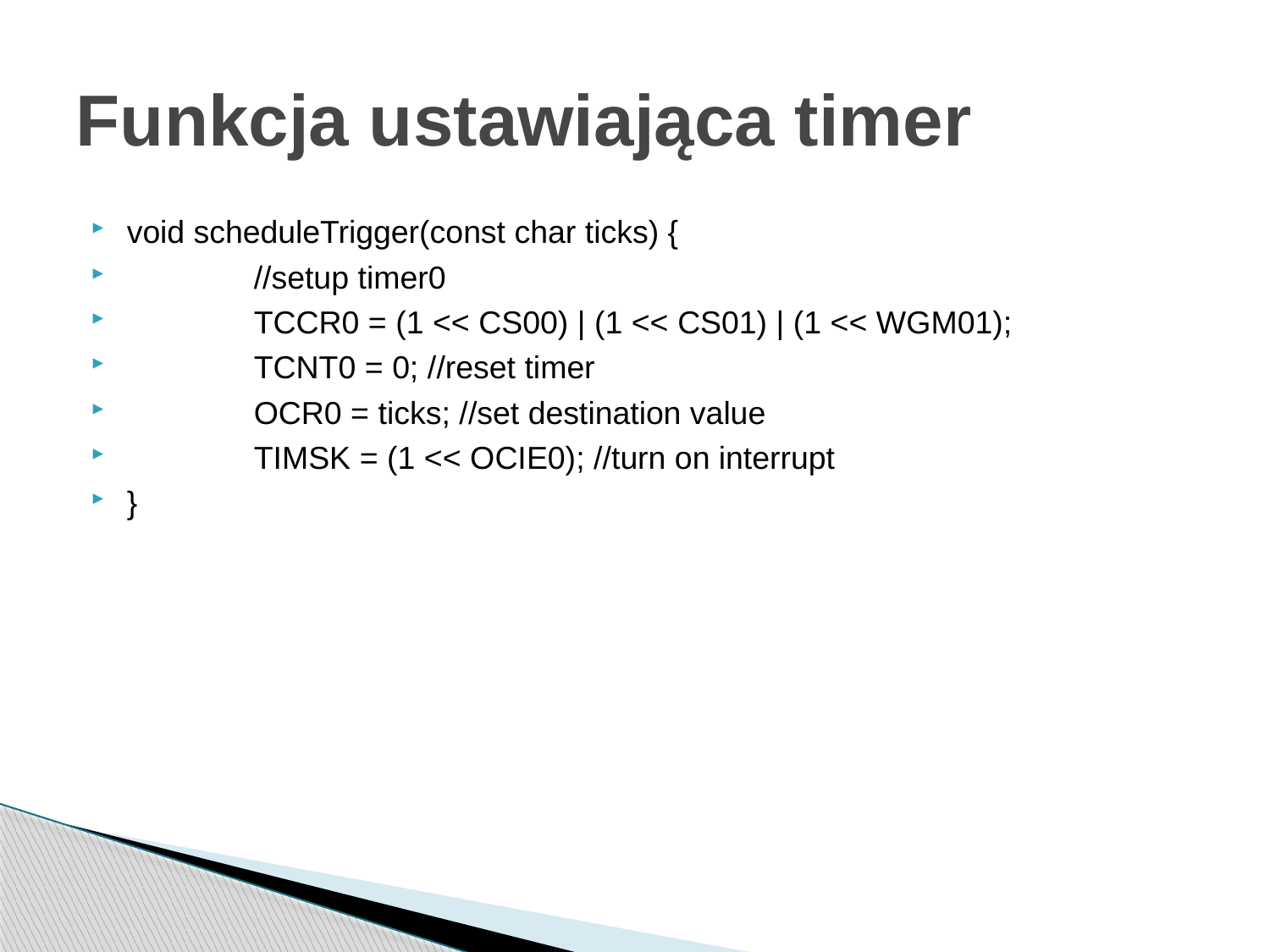

# Funkcja ustawiająca timer
void scheduleTrigger(const char ticks) {
	//setup timer0
	TCCR0 = (1 << CS00) | (1 << CS01) | (1 << WGM01);
	TCNT0 = 0; //reset timer
	OCR0 = ticks; //set destination value
	TIMSK = (1 << OCIE0); //turn on interrupt
}